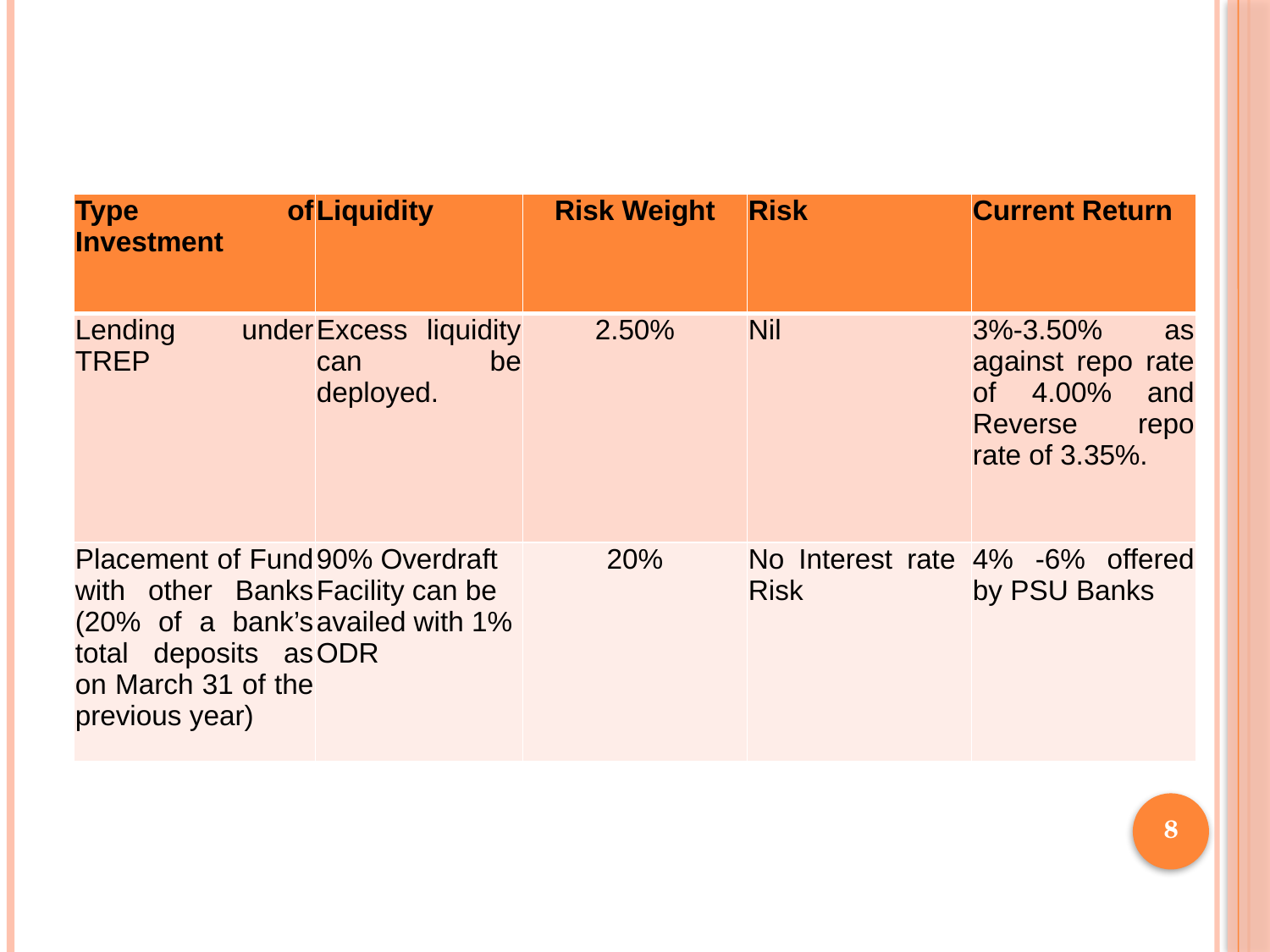

| Type of Investment | Liquidity | Risk Weight | Risk | Current Return |
| --- | --- | --- | --- | --- |
| Lending under TREP | Excess liquidity can be deployed. | 2.50% | Nil | 3%-3.50% as against repo rate of 4.00% and Reverse repo rate of 3.35%. |
| Placement of Fund with other Banks (20% of a bank’s total deposits as on March 31 of the previous year) | 90% Overdraft Facility can be availed with 1% ODR | 20% | No Interest rate Risk | 4% -6% offered by PSU Banks |
8